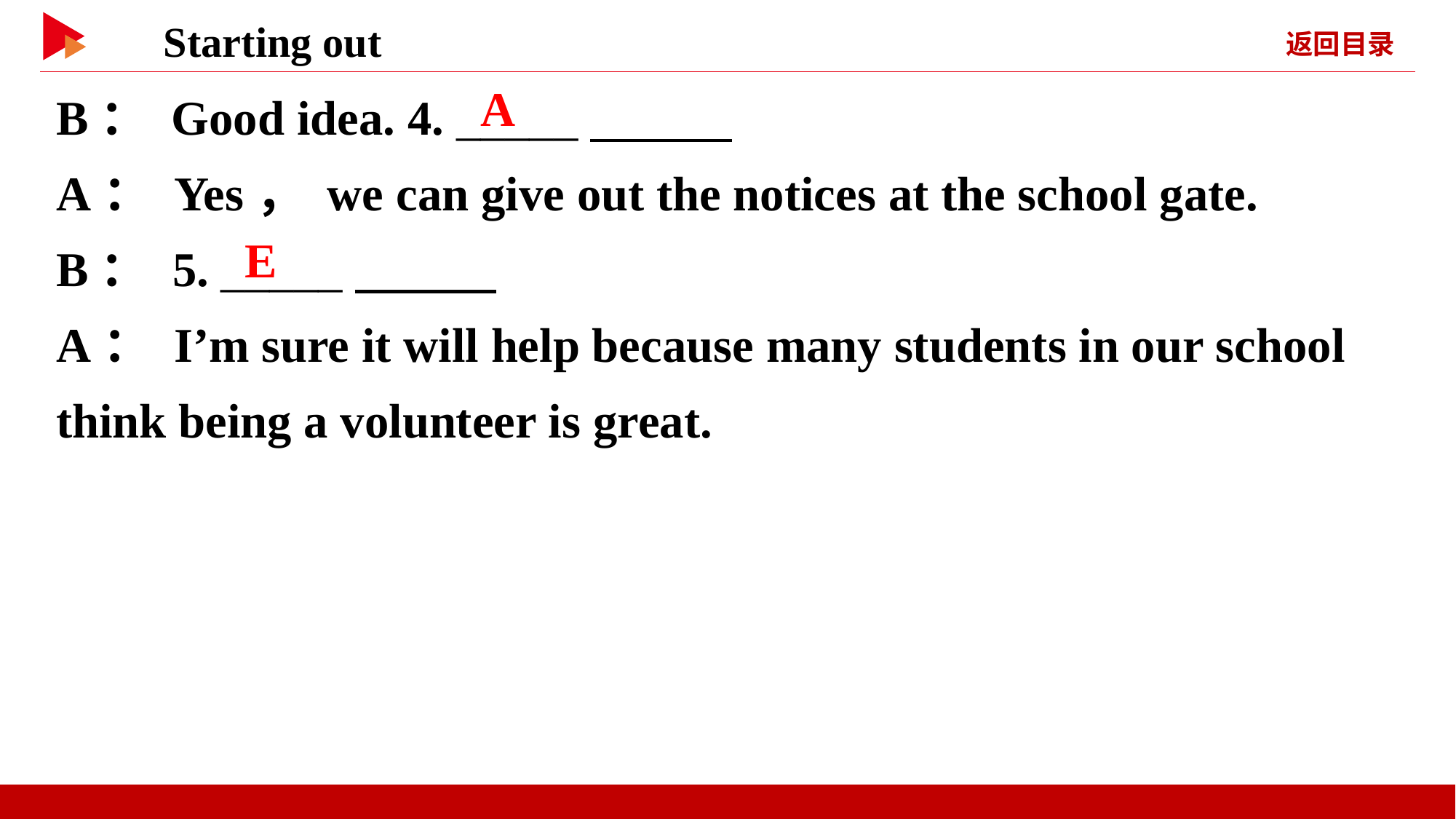

B： Good idea. 4. _____
A： Yes， we can give out the notices at the school gate.
B： 5. _____
A： I’m sure it will help because many students in our school think being a volunteer is great.
　A
　E